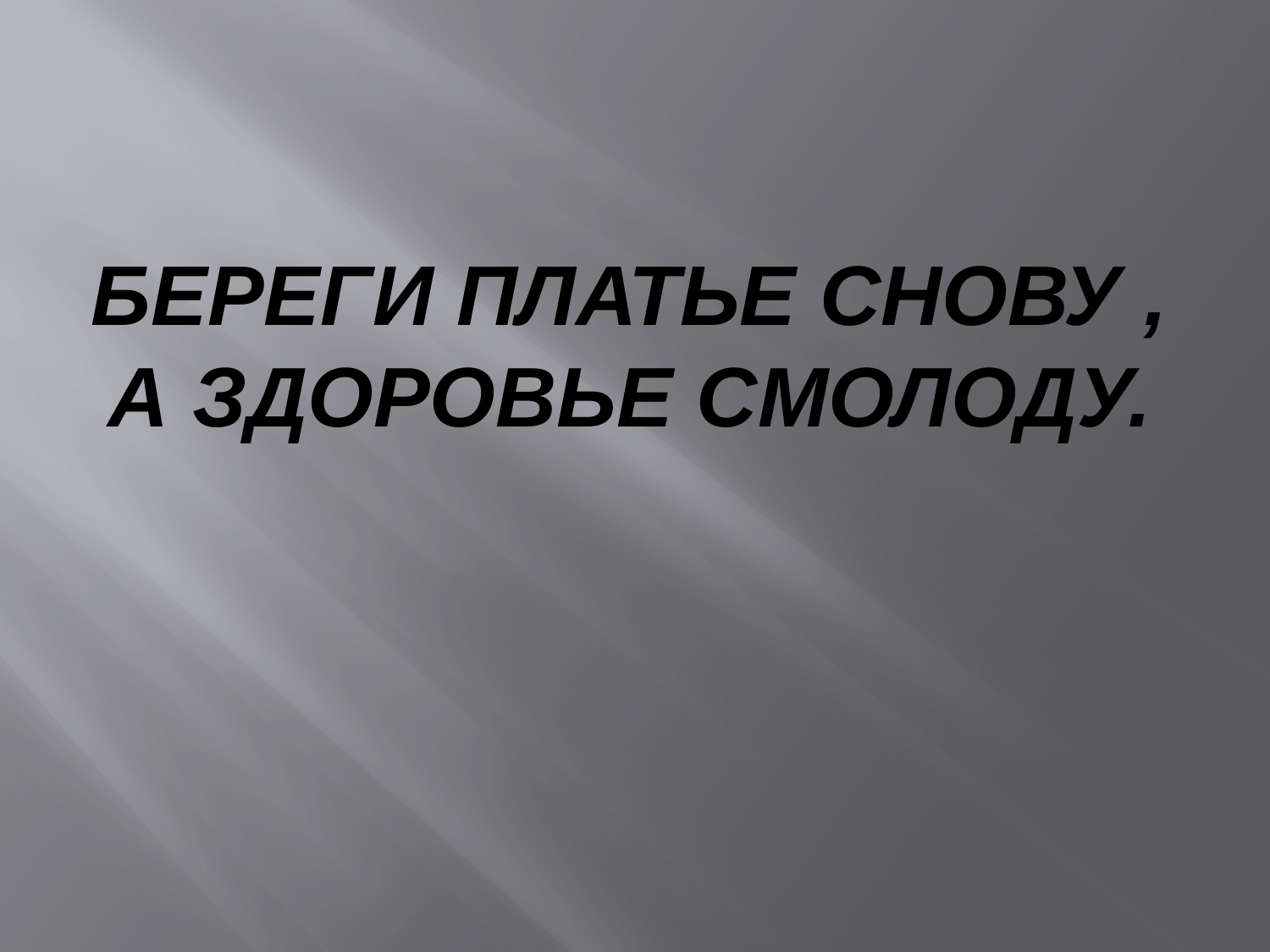

# Береги платье снову , а здоровье смолоду.